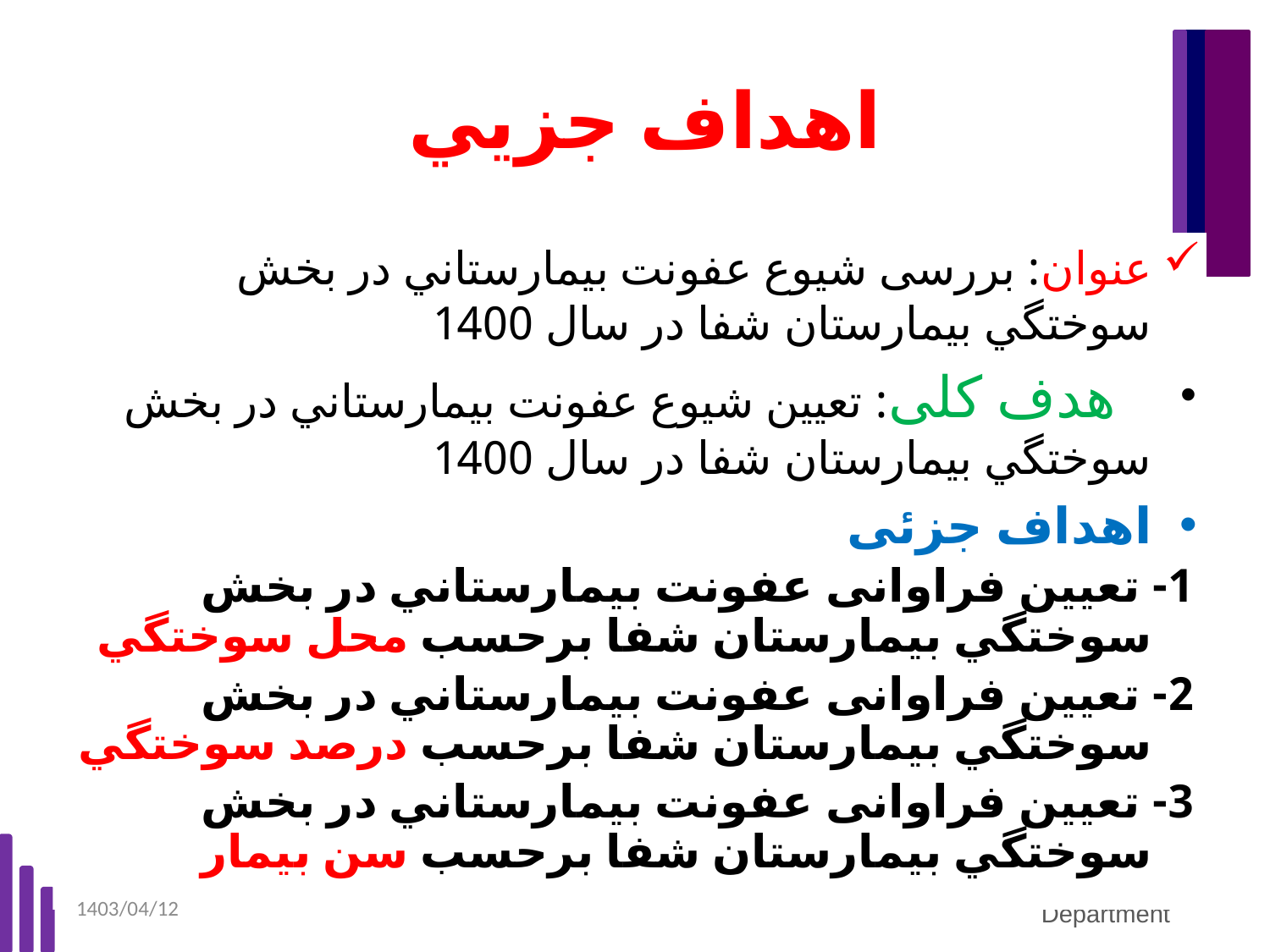

# اهداف جزيي
عنوان: بررسی شیوع عفونت بيمارستاني در بخش سوختگي بيمارستان شفا در سال 1400
   هدف کلی: تعيين شيوع عفونت بيمارستاني در بخش سوختگي بيمارستان شفا در سال 1400
اهداف جزئی
1- تعيين فراوانی عفونت بيمارستاني در بخش سوختگي بيمارستان شفا برحسب محل سوختگي
2- تعيين فراوانی عفونت بيمارستاني در بخش سوختگي بيمارستان شفا برحسب درصد سوختگي
3- تعيين فراوانی عفونت بيمارستاني در بخش سوختگي بيمارستان شفا برحسب سن بيمار

1403/04/12